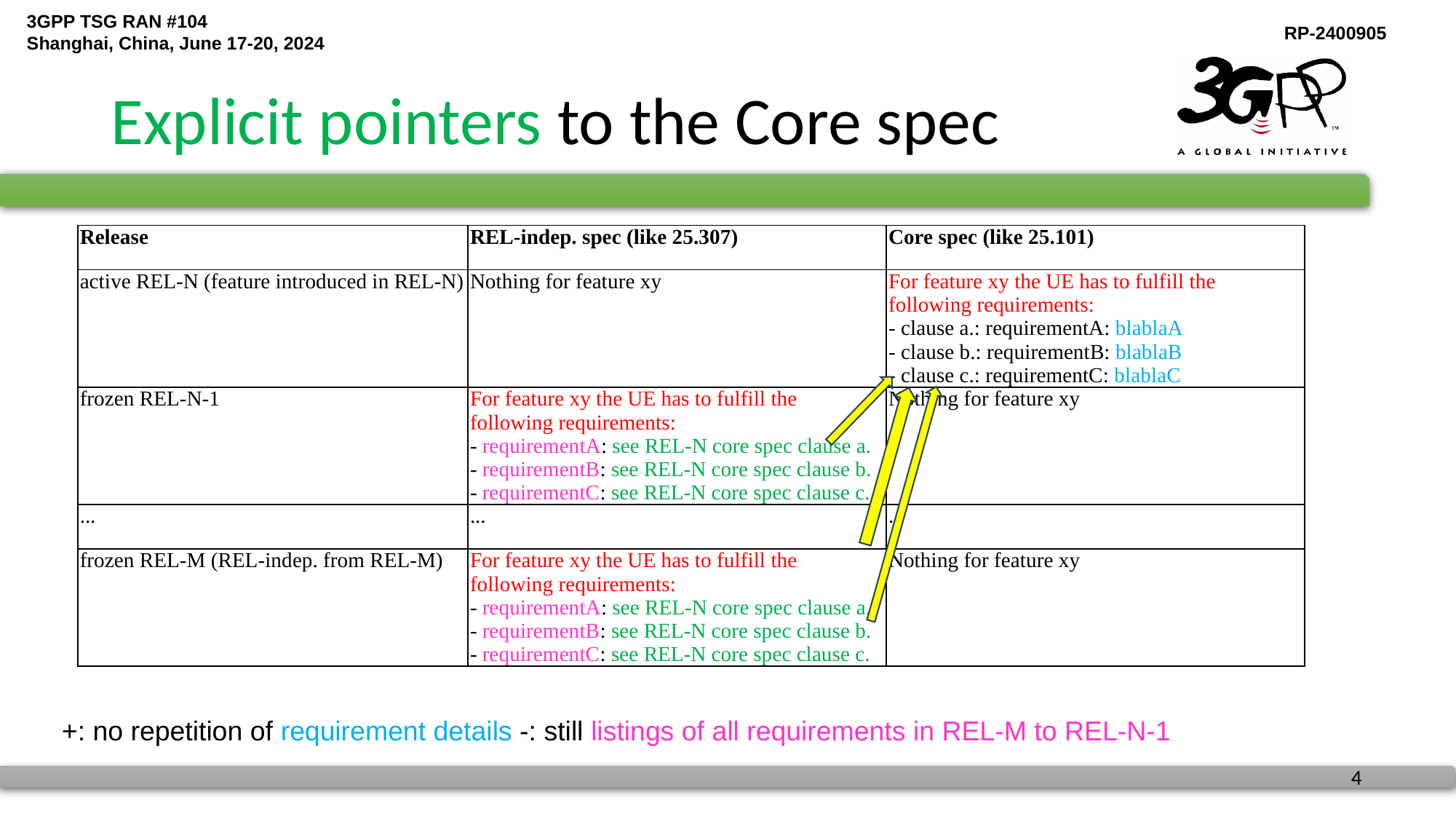

# Explicit pointers to the Core spec
| Release | REL-indep. spec (like 25.307) | Core spec (like 25.101) |
| --- | --- | --- |
| active REL-N (feature introduced in REL-N) | Nothing for feature xy | For feature xy the UE has to fulfill the following requirements: - clause a.: requirementA: blablaA - clause b.: requirementB: blablaB - clause c.: requirementC: blablaC |
| frozen REL-N-1 | For feature xy the UE has to fulfill the following requirements: - requirementA: see REL-N core spec clause a. - requirementB: see REL-N core spec clause b. - requirementC: see REL-N core spec clause c. | Nothing for feature xy |
| ... | ... | ... |
| frozen REL-M (REL-indep. from REL-M) | For feature xy the UE has to fulfill the following requirements: - requirementA: see REL-N core spec clause a. - requirementB: see REL-N core spec clause b. - requirementC: see REL-N core spec clause c. | Nothing for feature xy |

+: no repetition of requirement details -: still listings of all requirements in REL-M to REL-N-1